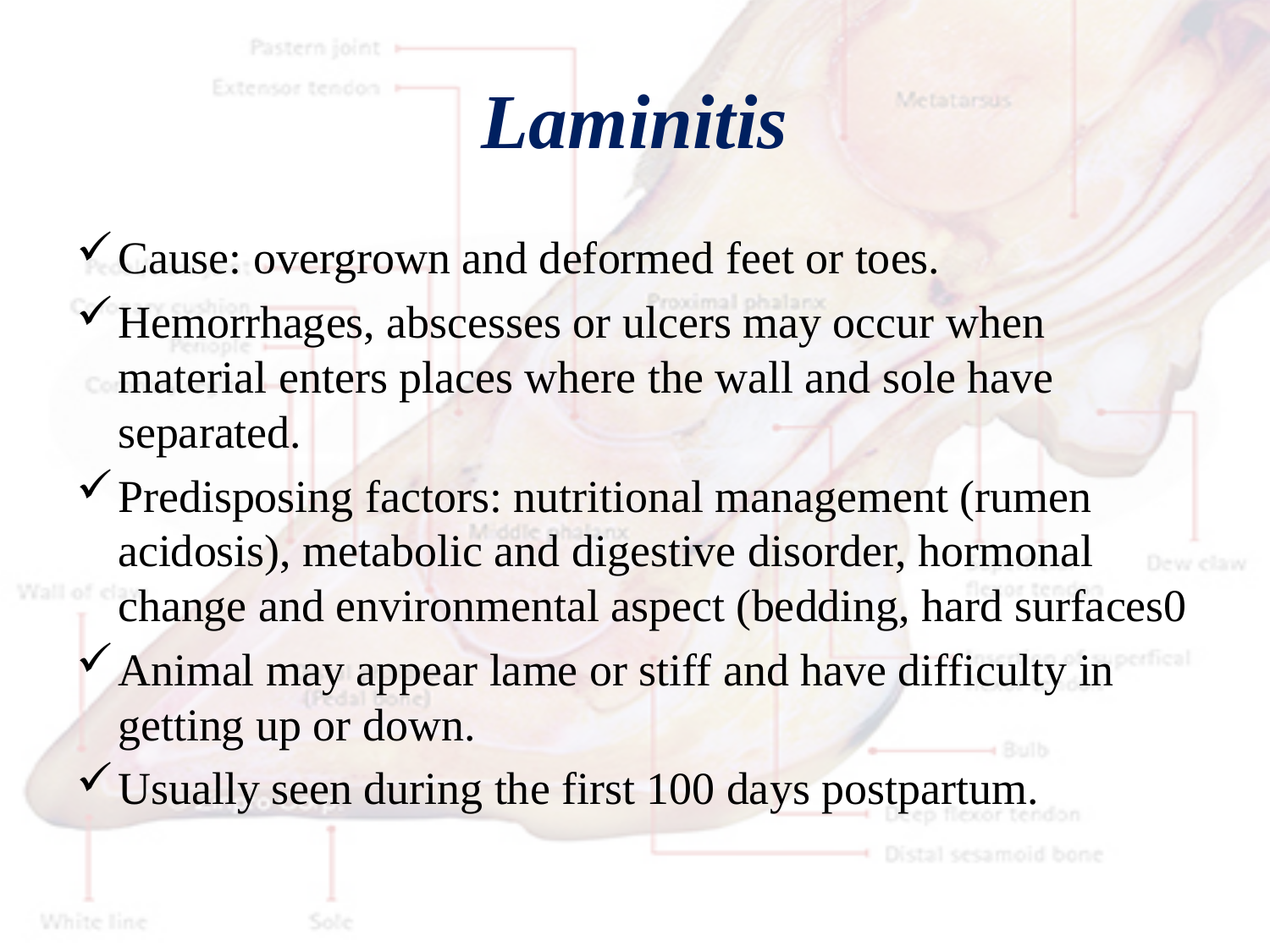

# Laminitis
Cause: overgrown and deformed feet or toes.
Hemorrhages, abscesses or ulcers may occur when material enters places where the wall and sole have separated.
Predisposing factors: nutritional management (rumen acidosis), metabolic and digestive disorder, hormonal change and environmental aspect (bedding, hard surfaces0
Animal may appear lame or stiff and have difficulty in getting up or down.
Usually seen during the first 100 days postpartum.